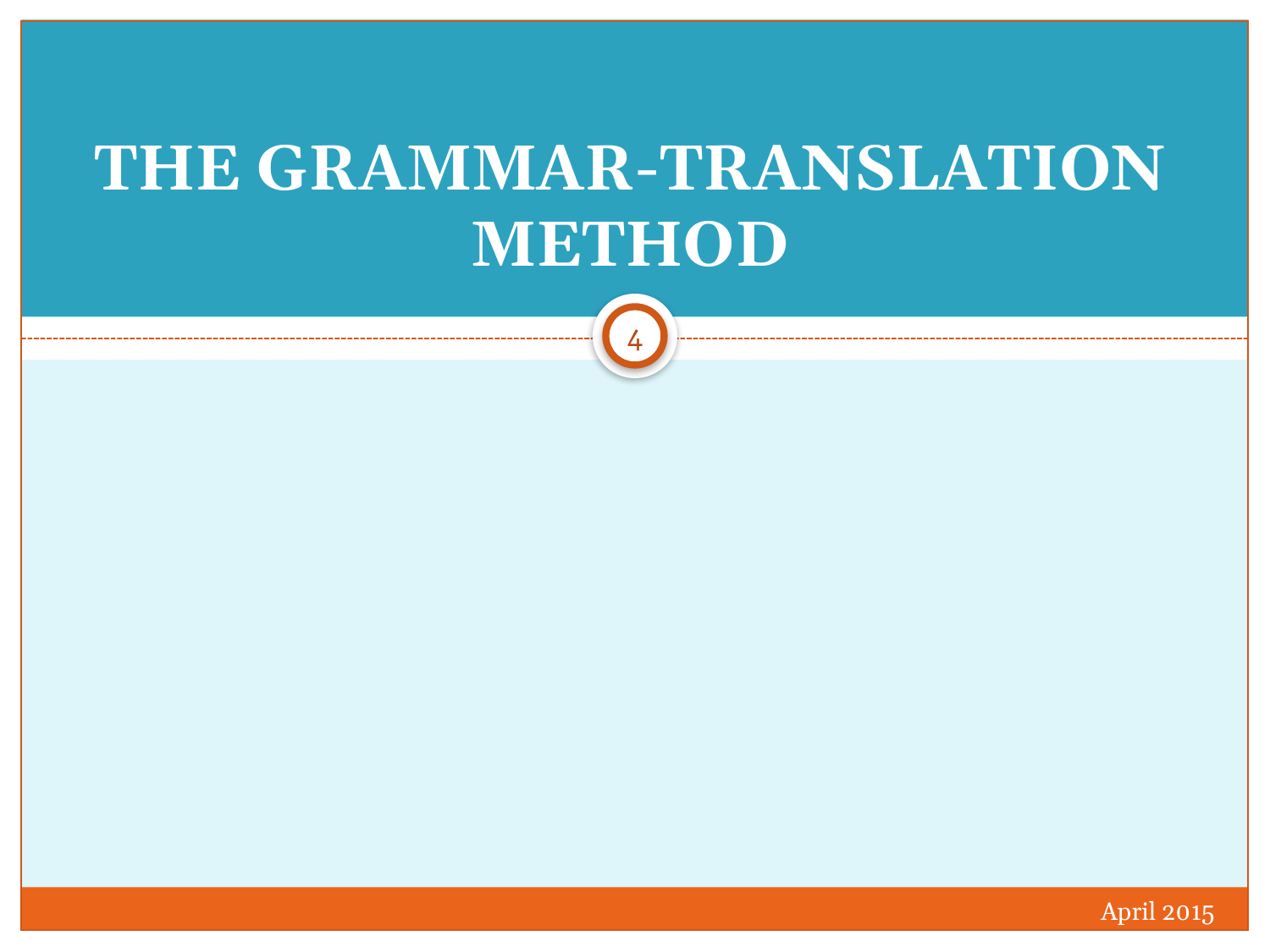

# THE GRAMMAR-TRANSLATION METHOD
4

April 2015